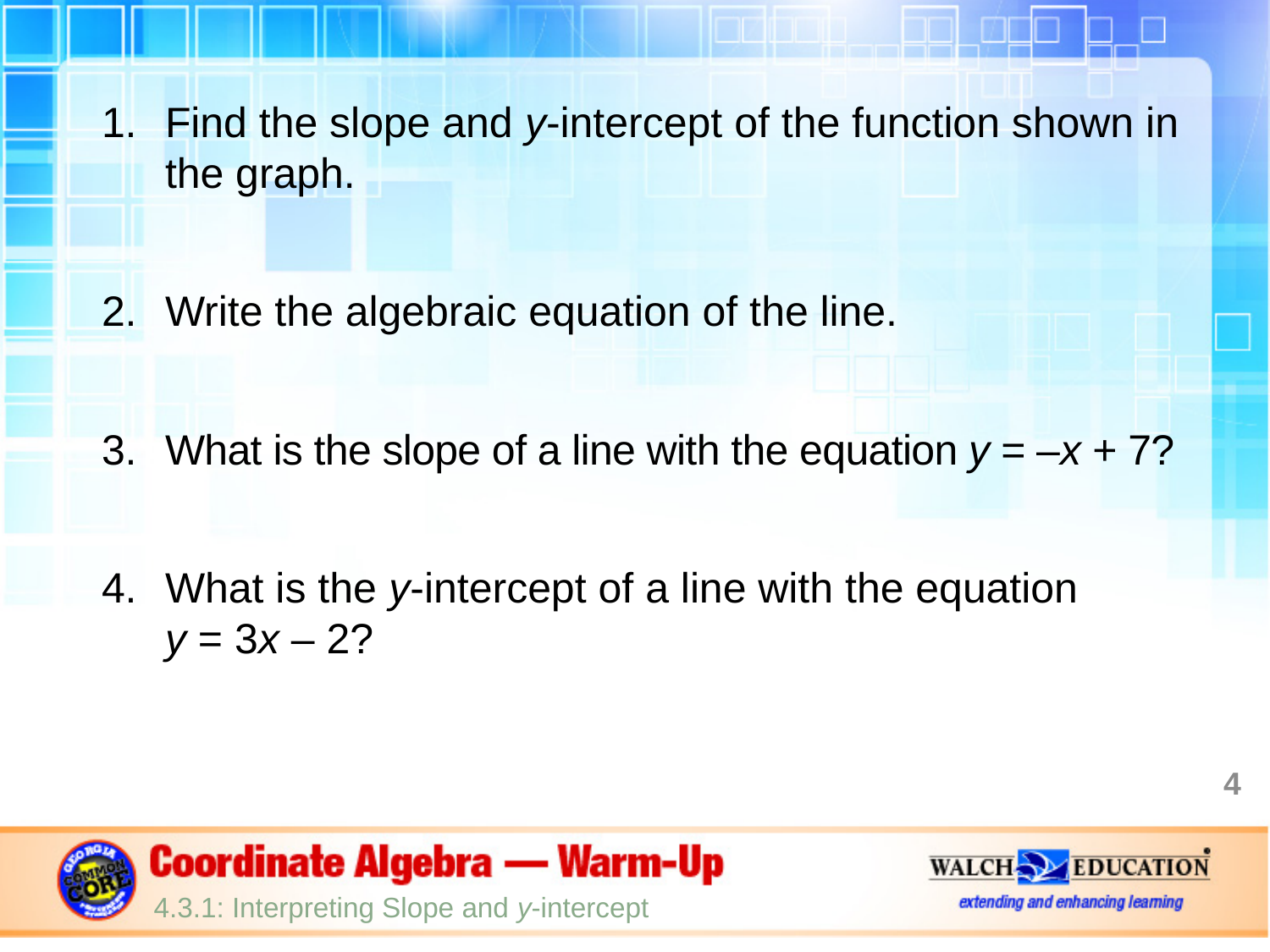

Find the slope and y-intercept of the function shown in the graph.

Write the algebraic equation of the line.

What is the slope of a line with the equation y = –x + 7?

What is the y-intercept of a line with the equation
y = 3x – 2?

4
4.3.1: Interpreting Slope and y-intercept